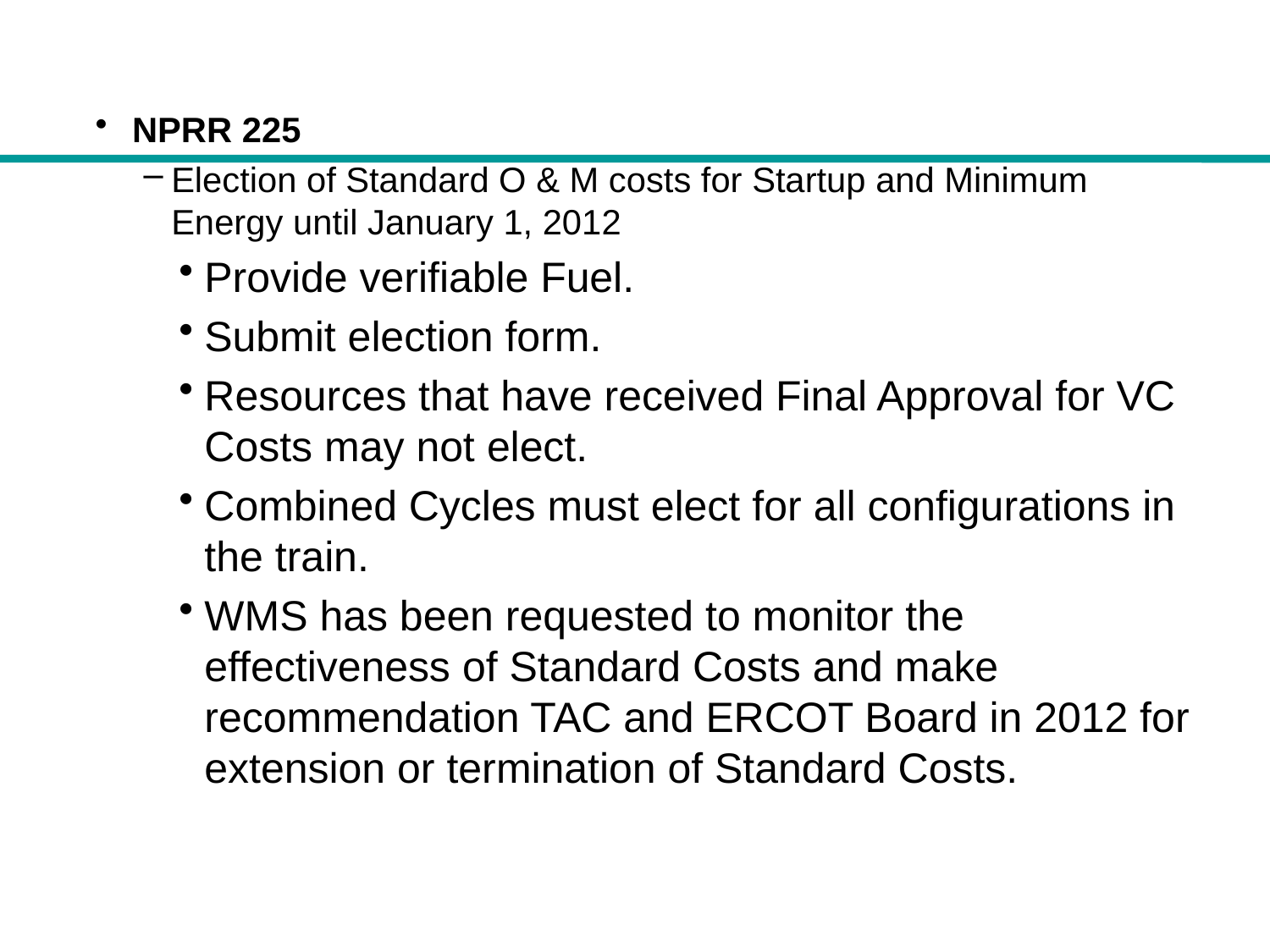

NPRR 225
Election of Standard O & M costs for Startup and Minimum Energy until January 1, 2012
Provide verifiable Fuel.
Submit election form.
Resources that have received Final Approval for VC Costs may not elect.
Combined Cycles must elect for all configurations in the train.
WMS has been requested to monitor the effectiveness of Standard Costs and make recommendation TAC and ERCOT Board in 2012 for extension or termination of Standard Costs.